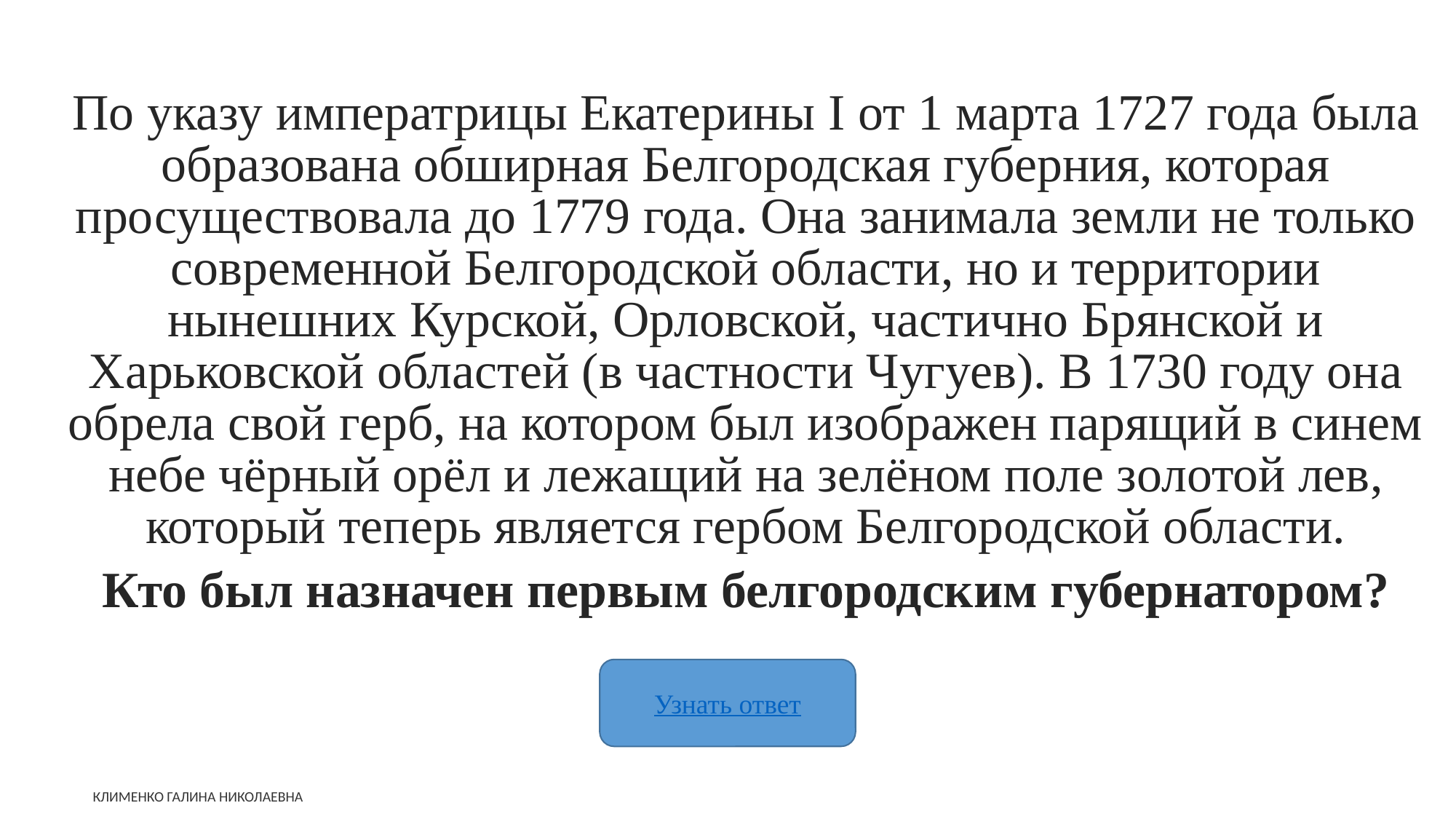

По указу императрицы Екатерины I от 1 марта 1727 года была образована обширная Белгородская губерния, которая просуществовала до 1779 года. Она занимала земли не только современной Белгородской области, но и территории нынешних Курской, Орловской, частично Брянской и Харьковской областей (в частности Чугуев). В 1730 году она обрела свой герб, на котором был изображен парящий в синем небе чёрный орёл и лежащий на зелёном поле золотой лев, который теперь является гербом Белгородской области.
Кто был назначен первым белгородским губернатором?

Узнать ответ
Клименко Галина Николаевна